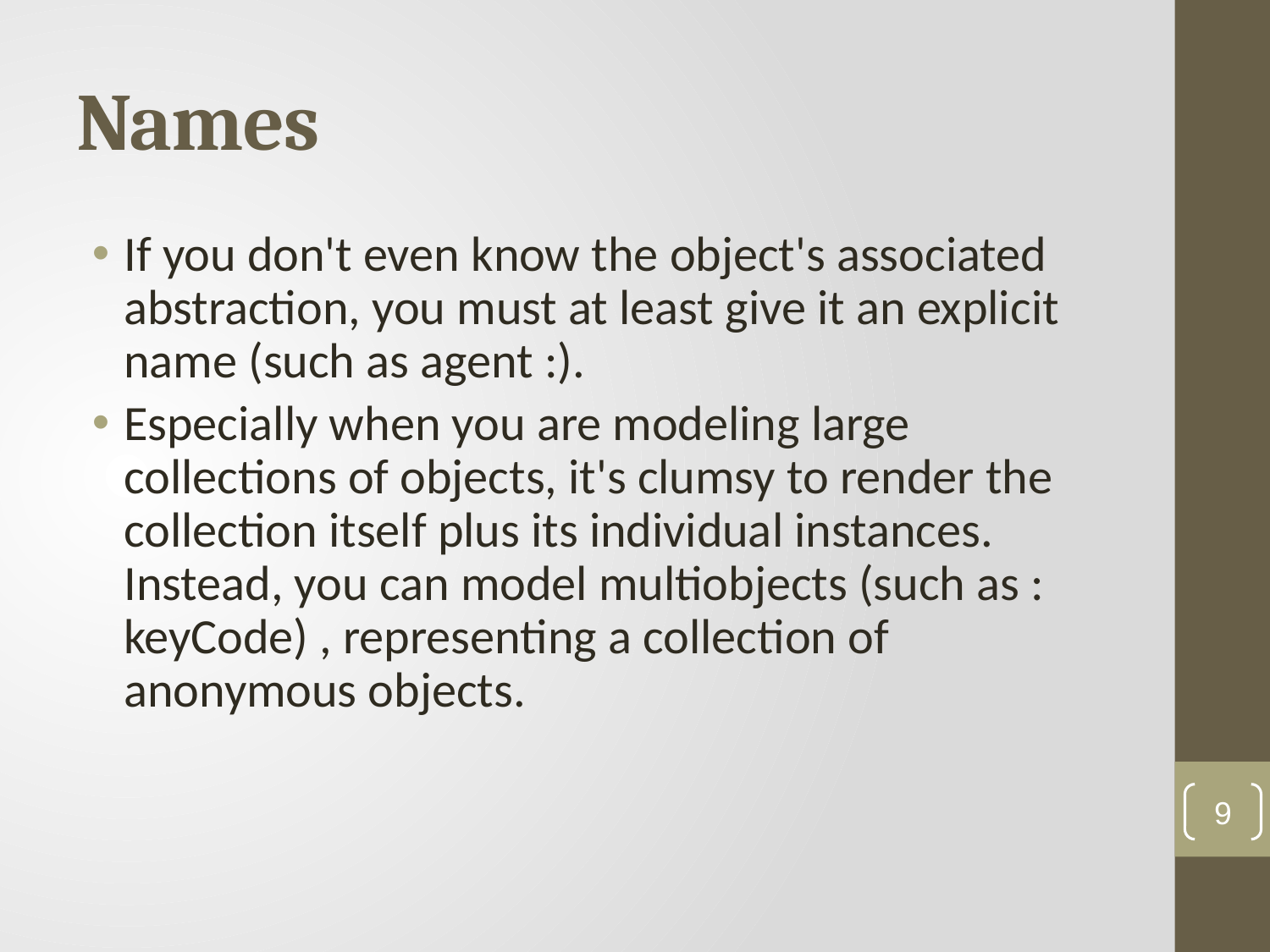

# Names
If you don't even know the object's associated abstraction, you must at least give it an explicit name (such as agent :).
Especially when you are modeling large collections of objects, it's clumsy to render the collection itself plus its individual instances. Instead, you can model multiobjects (such as : keyCode) , representing a collection of anonymous objects.
9